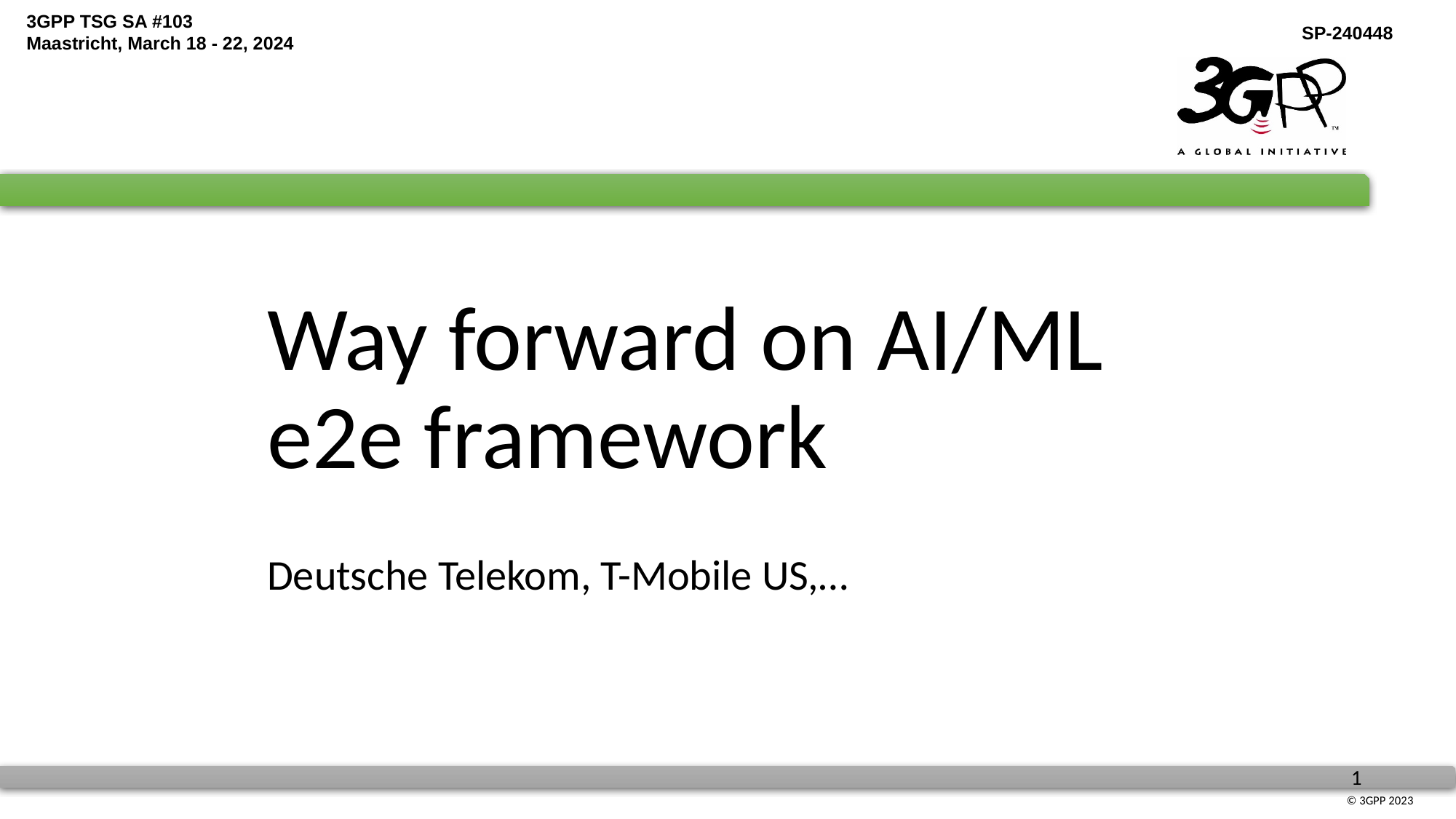

SP-240448
# Way forward on AI/ML e2e framework
Deutsche Telekom, T-Mobile US,…